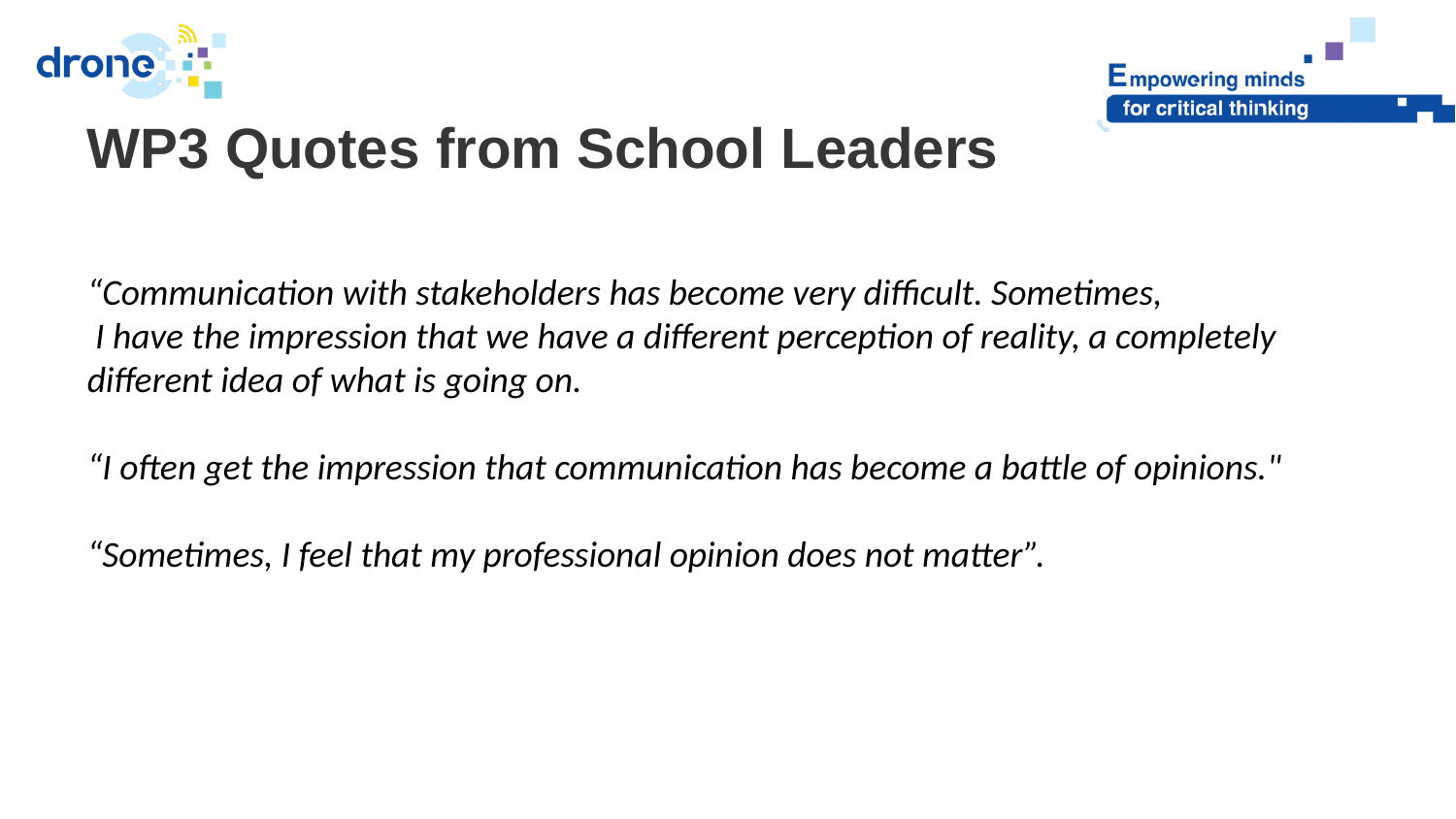

WP3 Quotes from School Leaders
“Communication with stakeholders has become very difficult. Sometimes,
 I have the impression that we have a different perception of reality, a completely different idea of what is going on.

“I often get the impression that communication has become a battle of opinions."

“Sometimes, I feel that my professional opinion does not matter”.